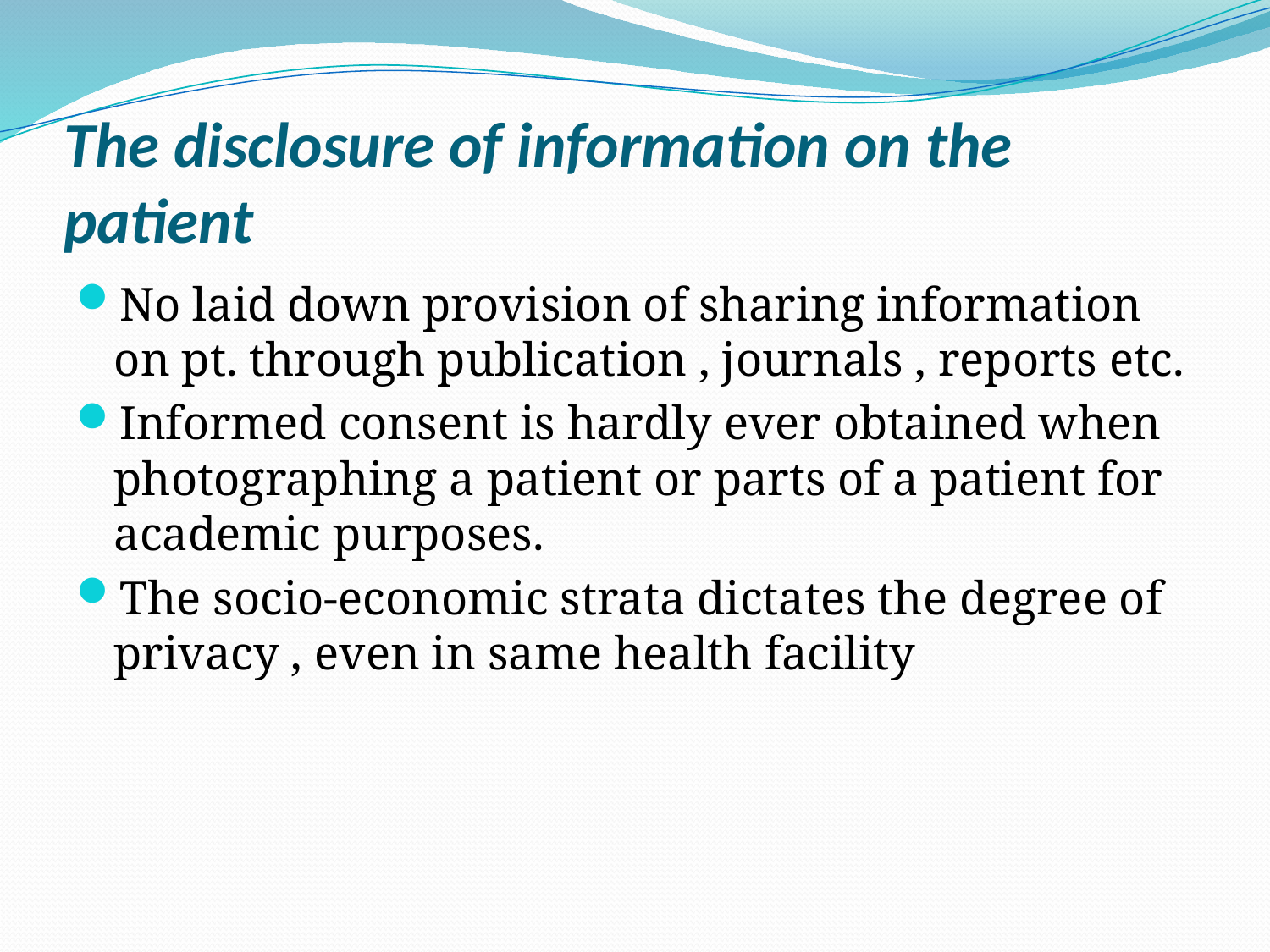

# The disclosure of information on the patient
No laid down provision of sharing information on pt. through publication , journals , reports etc.
Informed consent is hardly ever obtained when photographing a patient or parts of a patient for academic purposes.
The socio-economic strata dictates the degree of privacy , even in same health facility